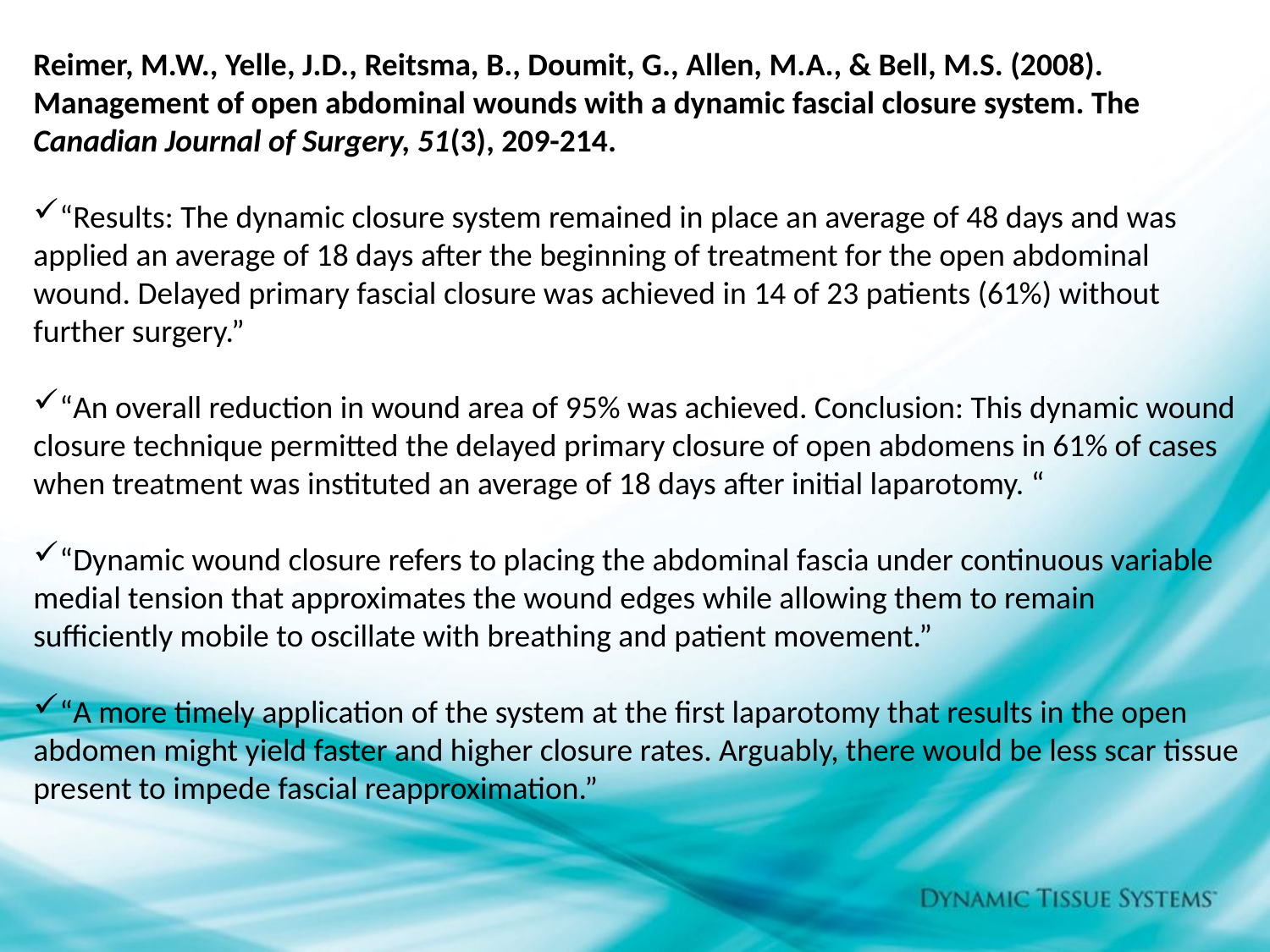

Reimer, M.W., Yelle, J.D., Reitsma, B., Doumit, G., Allen, M.A., & Bell, M.S. (2008). Management of open abdominal wounds with a dynamic fascial closure system. The Canadian Journal of Surgery, 51(3), 209-214.

“Results: The dynamic closure system remained in place an average of 48 days and was applied an average of 18 days after the beginning of treatment for the open abdominal wound. Delayed primary fascial closure was achieved in 14 of 23 patients (61%) without further surgery.”

“An overall reduction in wound area of 95% was achieved. Conclusion: This dynamic wound closure technique permitted the delayed primary closure of open abdomens in 61% of cases when treatment was instituted an average of 18 days after initial laparotomy. “

“Dynamic wound closure refers to placing the abdominal fascia under continuous variable medial tension that approximates the wound edges while allowing them to remain sufficiently mobile to oscillate with breathing and patient movement.”

“A more timely application of the system at the first laparotomy that results in the open abdomen might yield faster and higher closure rates. Arguably, there would be less scar tissue present to impede fascial reapproximation.”